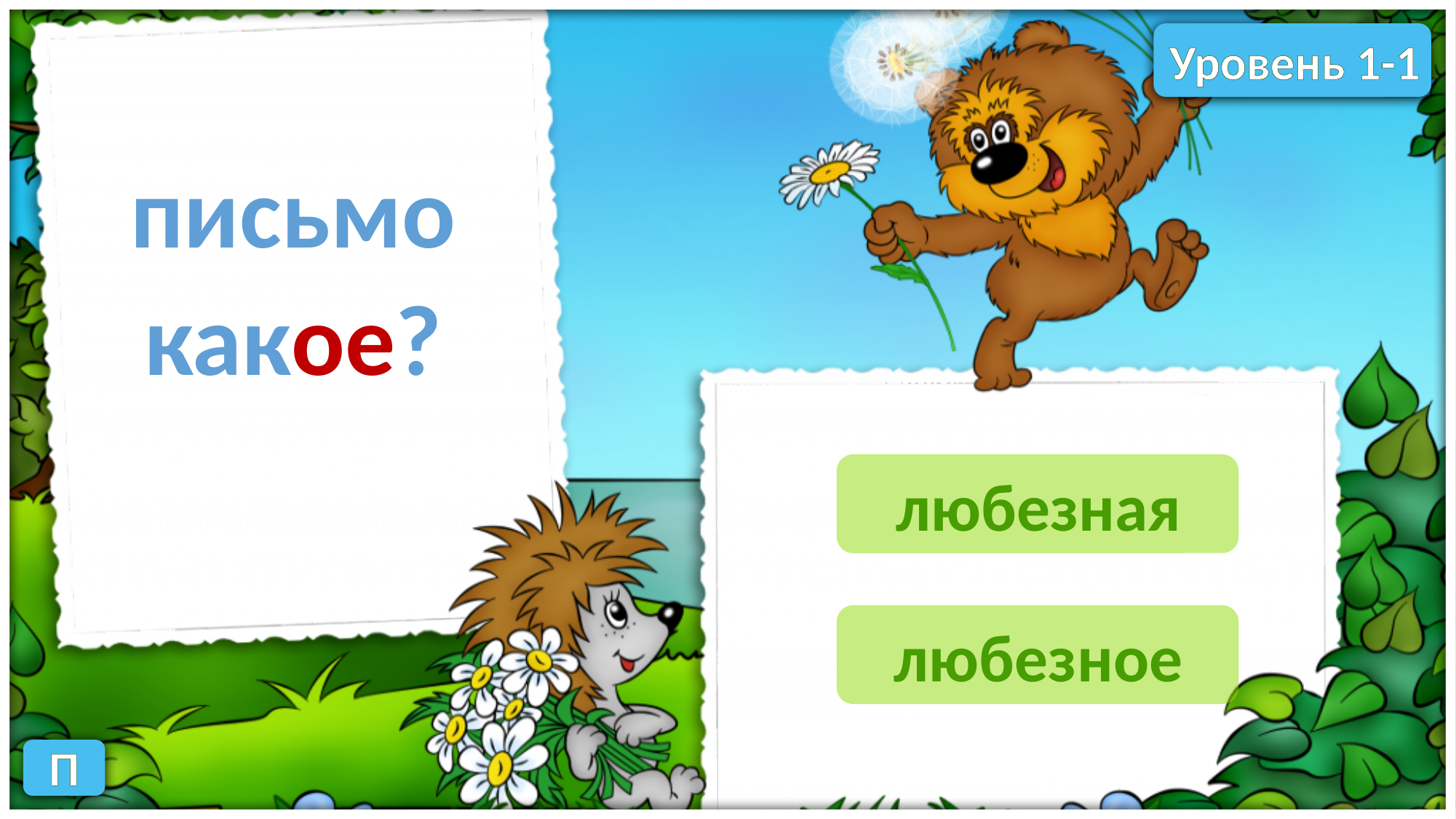

Уровень 1-1
письмо
какое?

любезная

любезное
П